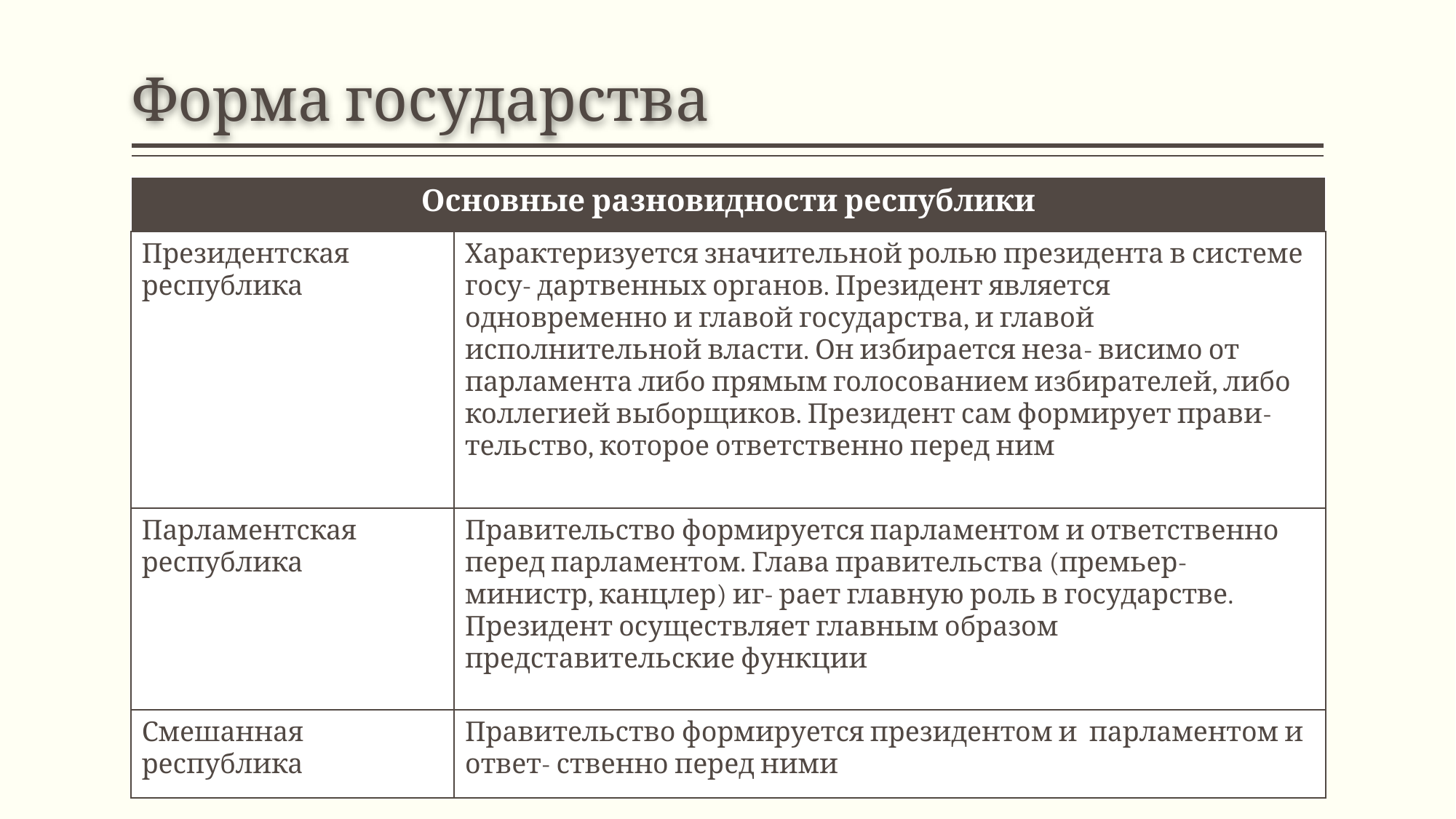

# Форма государства
| Основные разновидности республики |  |
| --- | --- |
| Президентская республика | Характеризуется значительной ролью президента в системе госу- дартвенных органов. Президент является одновременно и главой государства, и главой исполнительной власти. Он избирается неза- висимо от парламента либо прямым голосованием избирателей, либо коллегией выборщиков. Президент сам формирует прави- тельство, которое ответственно перед ним |
| Парламентская республика | Правительство формируется парламентом и ответственно перед парламентом. Глава правительства (премьер-министр, канцлер) иг- рает главную роль в государстве. Президент осуществляет главным образом представительские функции |
| Смешанная республика | Правительство формируется президентом и парламентом и ответ- ственно перед ними |